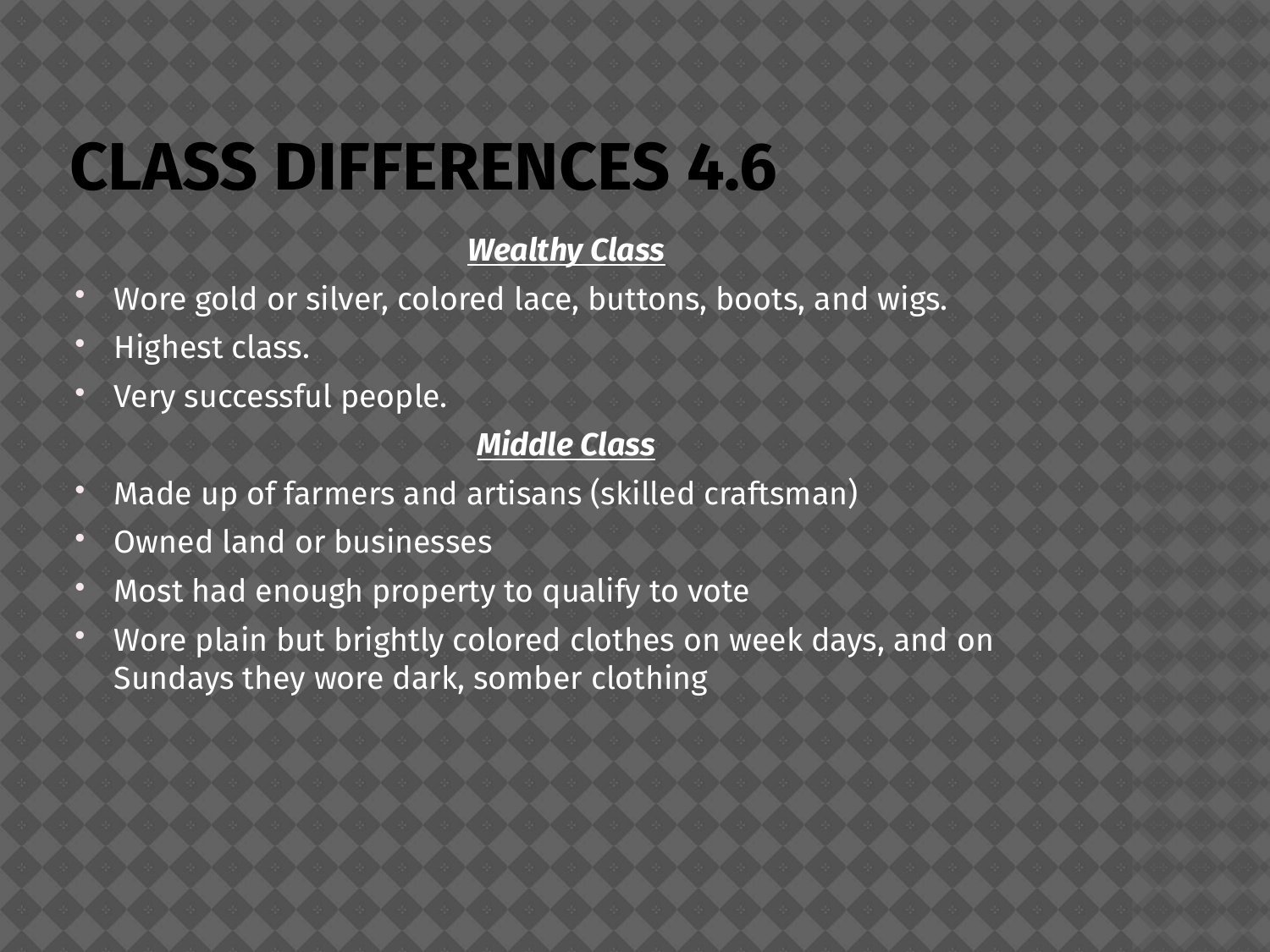

# Class Differences 4.6
Wealthy Class
Wore gold or silver, colored lace, buttons, boots, and wigs.
Highest class.
Very successful people.
Middle Class
Made up of farmers and artisans (skilled craftsman)
Owned land or businesses
Most had enough property to qualify to vote
Wore plain but brightly colored clothes on week days, and on Sundays they wore dark, somber clothing